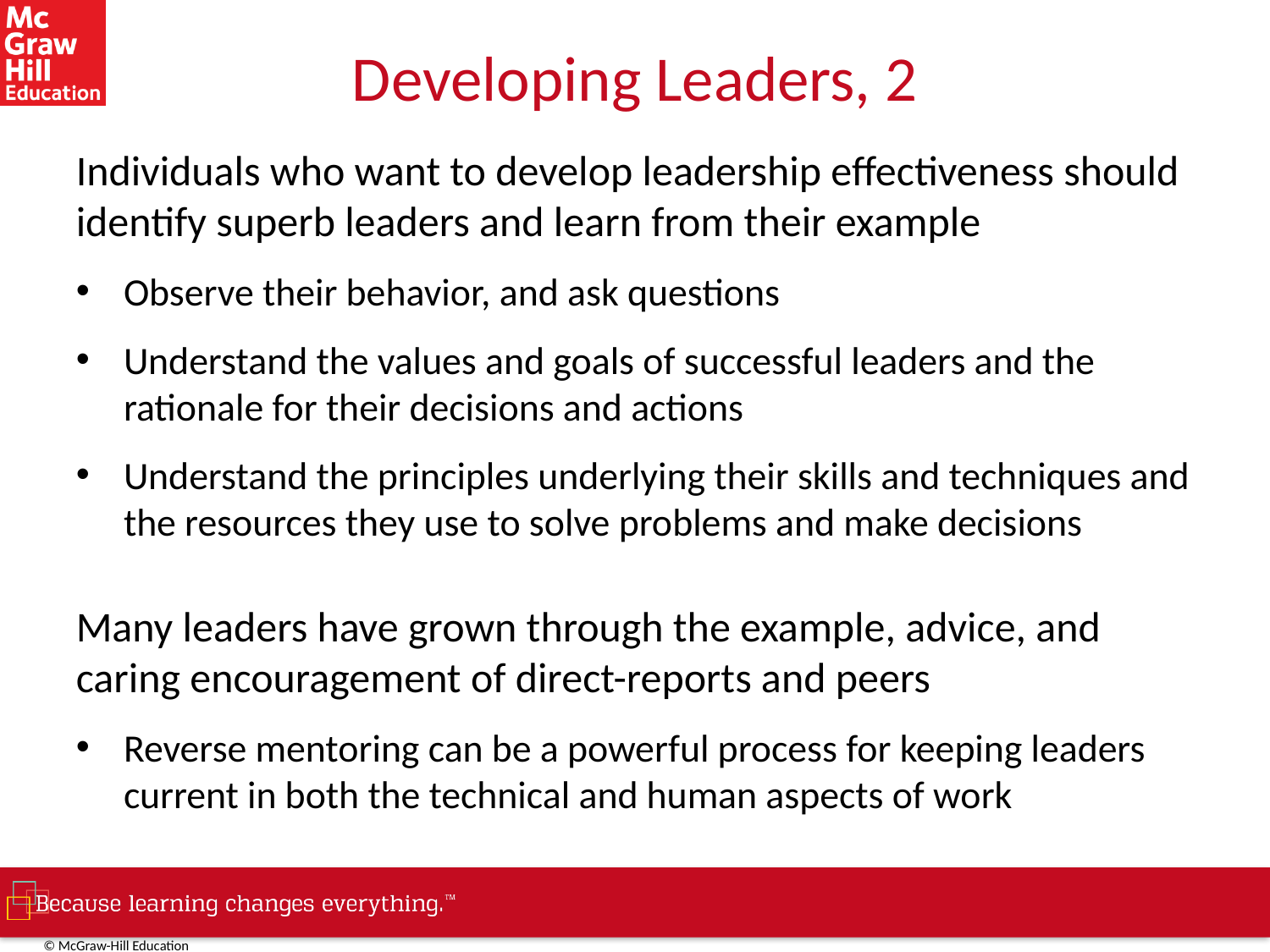

# Developing Leaders, 2
Individuals who want to develop leadership effectiveness should identify superb leaders and learn from their example
Observe their behavior, and ask questions
Understand the values and goals of successful leaders and the rationale for their decisions and actions
Understand the principles underlying their skills and techniques and the resources they use to solve problems and make decisions

Many leaders have grown through the example, advice, and caring encouragement of direct-reports and peers
Reverse mentoring can be a powerful process for keeping leaders current in both the technical and human aspects of work